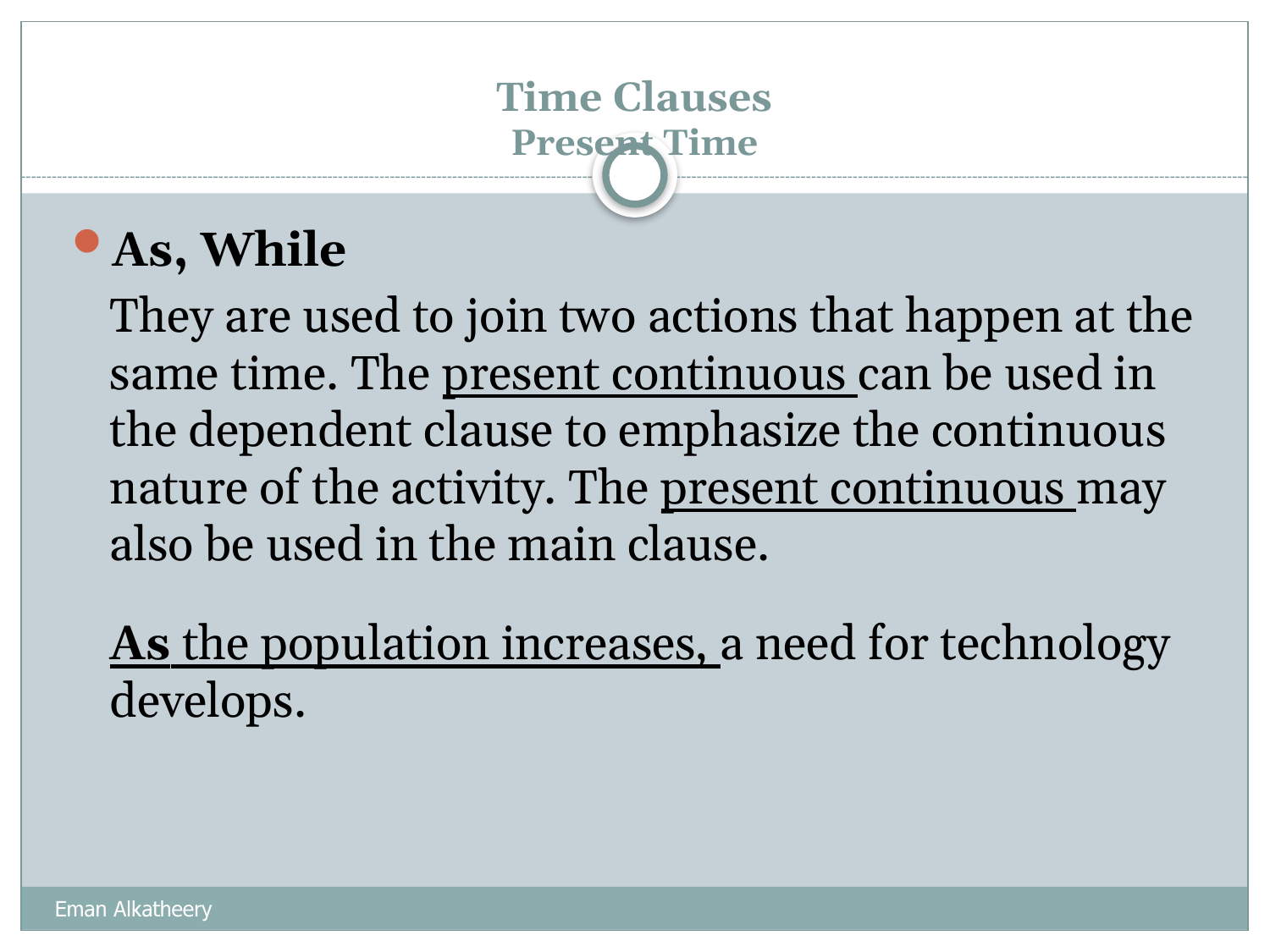

# Time Clauses Present Time
As, While
	They are used to join two actions that happen at the same time. The present continuous can be used in the dependent clause to emphasize the continuous nature of the activity. The present continuous may also be used in the main clause.

	As the population increases, a need for technology develops.
Eman Alkatheery